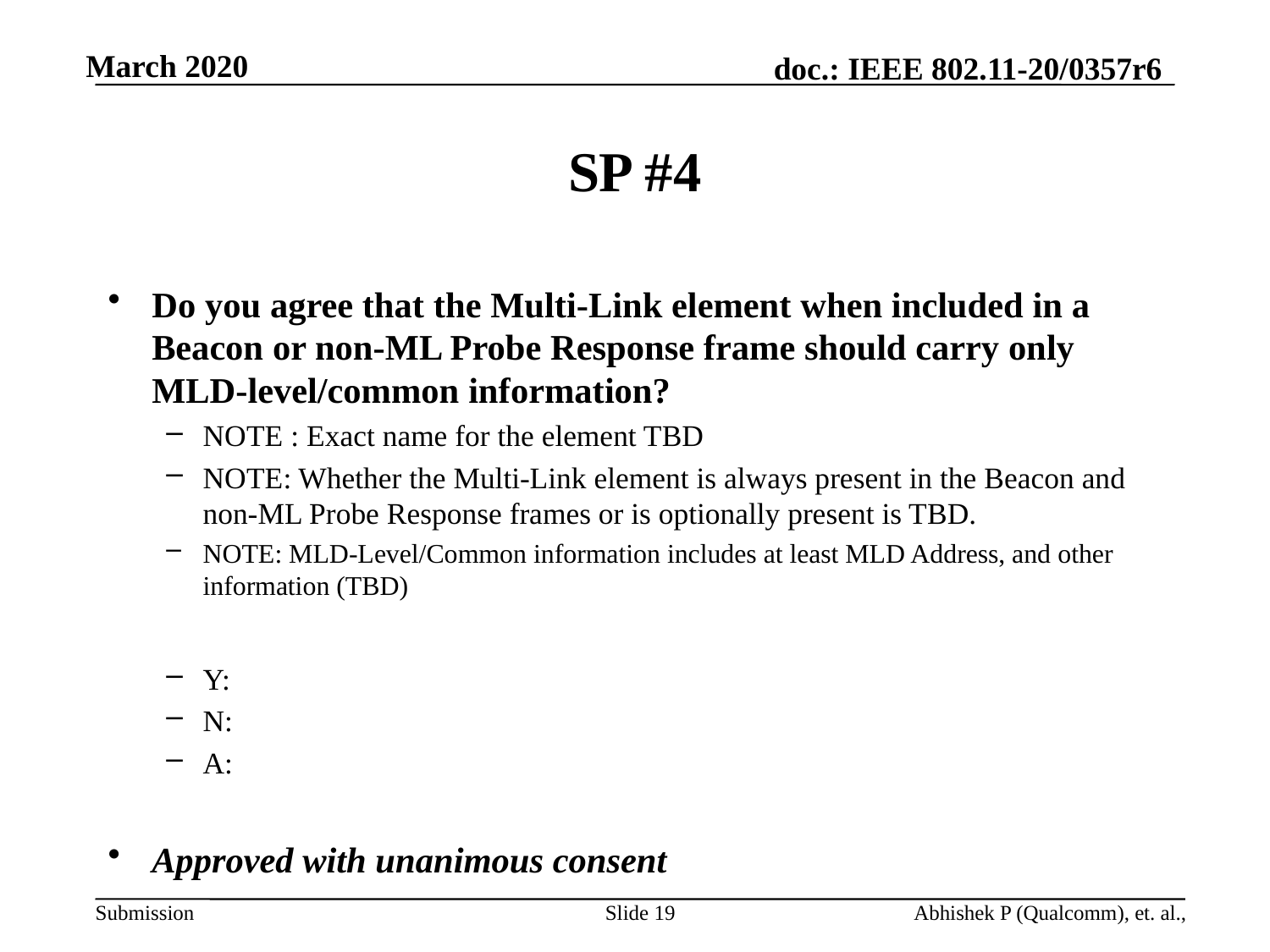

# SP #4
Do you agree that the Multi-Link element when included in a Beacon or non-ML Probe Response frame should carry only MLD-level/common information?
NOTE : Exact name for the element TBD
NOTE: Whether the Multi-Link element is always present in the Beacon and non-ML Probe Response frames or is optionally present is TBD.
NOTE: MLD-Level/Common information includes at least MLD Address, and other information (TBD)

Y:
N:
A:

Approved with unanimous consent

Slide 19
Abhishek P (Qualcomm), et. al.,